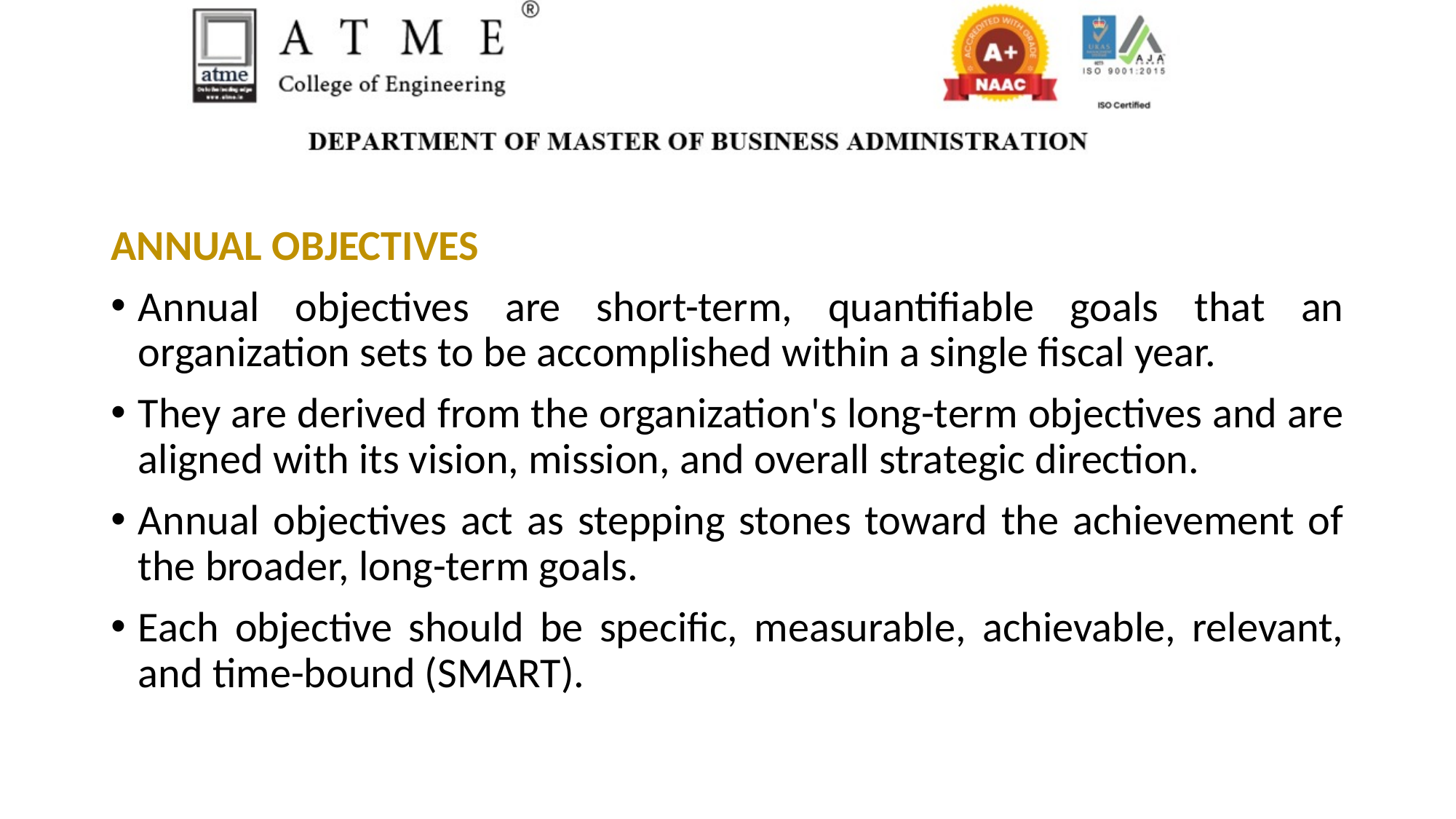

ANNUAL OBJECTIVES
Annual objectives are short-term, quantifiable goals that an organization sets to be accomplished within a single fiscal year.
They are derived from the organization's long-term objectives and are aligned with its vision, mission, and overall strategic direction.
Annual objectives act as stepping stones toward the achievement of the broader, long-term goals.
Each objective should be specific, measurable, achievable, relevant, and time-bound (SMART).